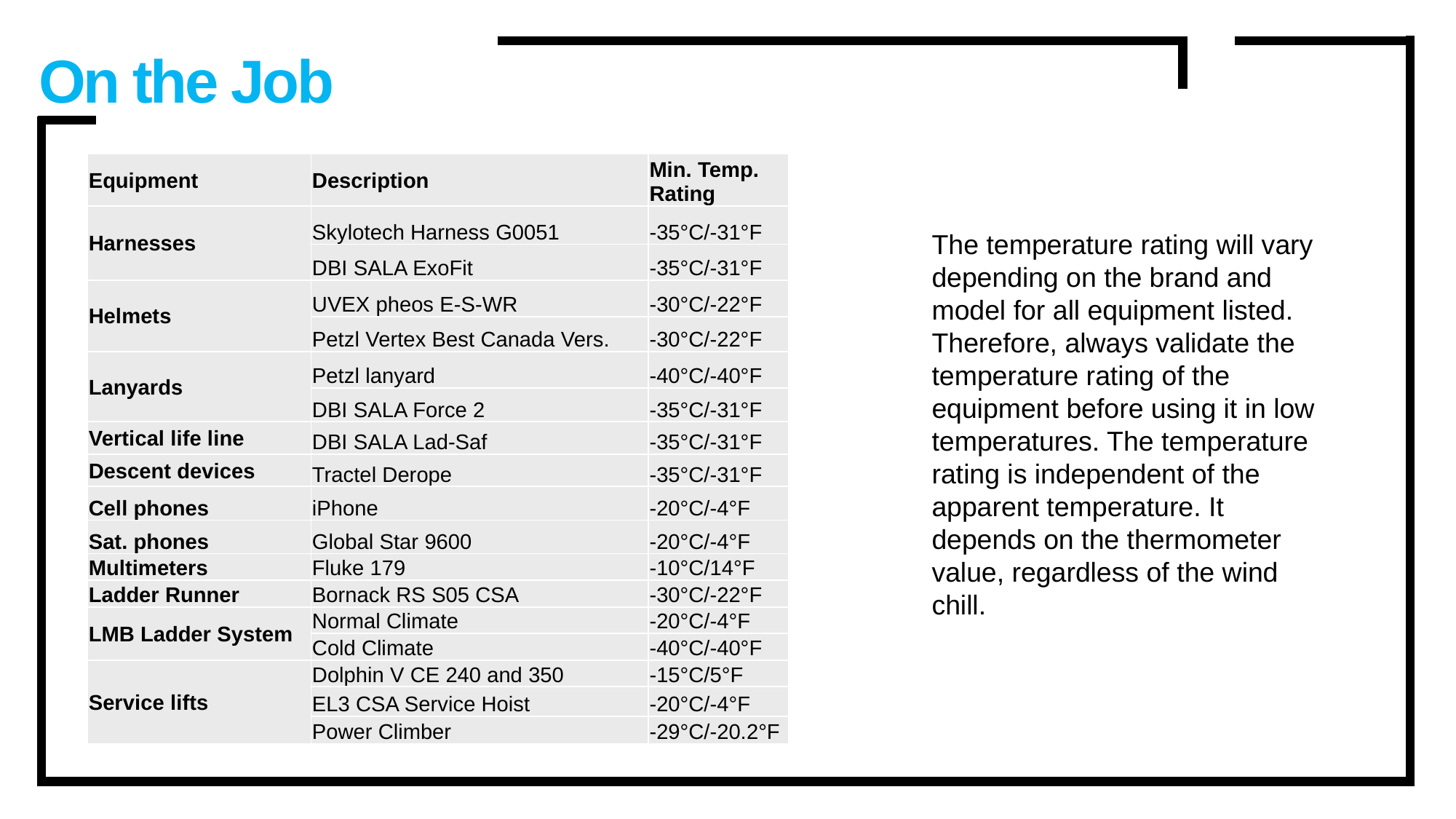

On the Job
| Equipment | Description | Min. Temp. Rating |
| --- | --- | --- |
| Harnesses | Skylotech Harness G0051 | -35°C/-31°F |
|  | DBI SALA ExoFit | -35°C/-31°F |
| Helmets | UVEX pheos E-S-WR | -30°C/-22°F |
|  | Petzl Vertex Best Canada Vers. | -30°C/-22°F |
| Lanyards | Petzl lanyard | -40°C/-40°F |
|  | DBI SALA Force 2 | -35°C/-31°F |
| Vertical life line | DBI SALA Lad-Saf | -35°C/-31°F |
| Descent devices | Tractel Derope | -35°C/-31°F |
| Cell phones | iPhone | -20°C/-4°F |
| Sat. phones | Global Star 9600 | -20°C/-4°F |
| Multimeters | Fluke 179 | -10°C/14°F |
| Ladder Runner | Bornack RS S05 CSA | -30°C/-22°F |
| LMB Ladder System | Normal Climate | -20°C/-4°F |
|  | Cold Climate | -40°C/-40°F |
| Service lifts | Dolphin V CE 240 and 350 | -15°C/5°F |
|  | EL3 CSA Service Hoist | -20°C/-4°F |
|  | Power Climber | -29°C/-20.2°F |
The temperature rating will vary depending on the brand and model for all equipment listed. Therefore, always validate the temperature rating of the equipment before using it in low temperatures. The temperature rating is independent of the apparent temperature. It depends on the thermometer value, regardless of the wind chill.
Embed Video or Place Photo Here
CONFIDENTIAL